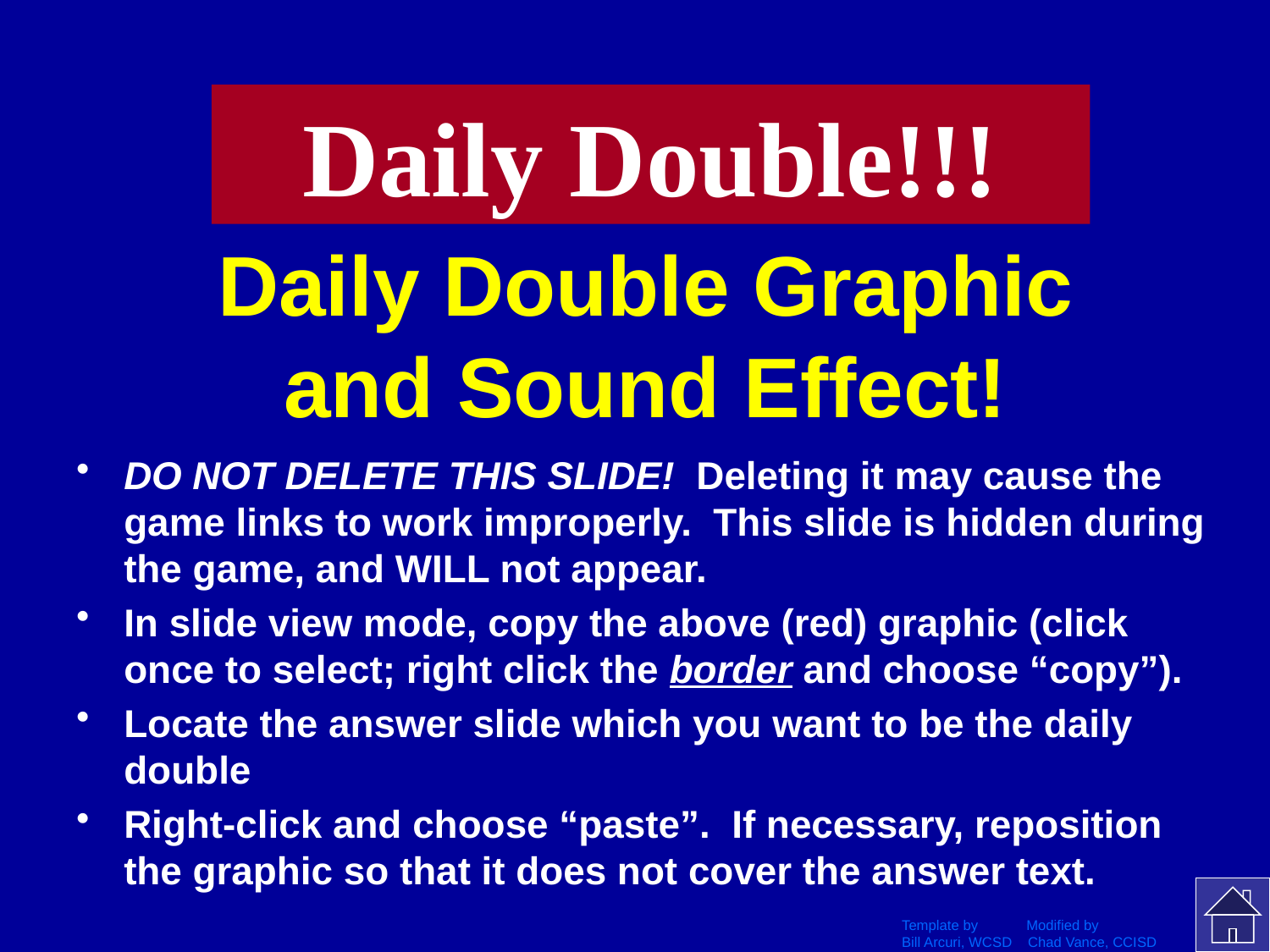

Daily Double!!!
# Daily Double Graphic and Sound Effect!
DO NOT DELETE THIS SLIDE!  Deleting it may cause the game links to work improperly.  This slide is hidden during the game, and WILL not appear.
In slide view mode, copy the above (red) graphic (click once to select; right click the border and choose “copy”).
Locate the answer slide which you want to be the daily double
Right-click and choose “paste”.  If necessary, reposition the graphic so that it does not cover the answer text.
Template by            Modified by
Bill Arcuri, WCSD    Chad Vance, CCISD